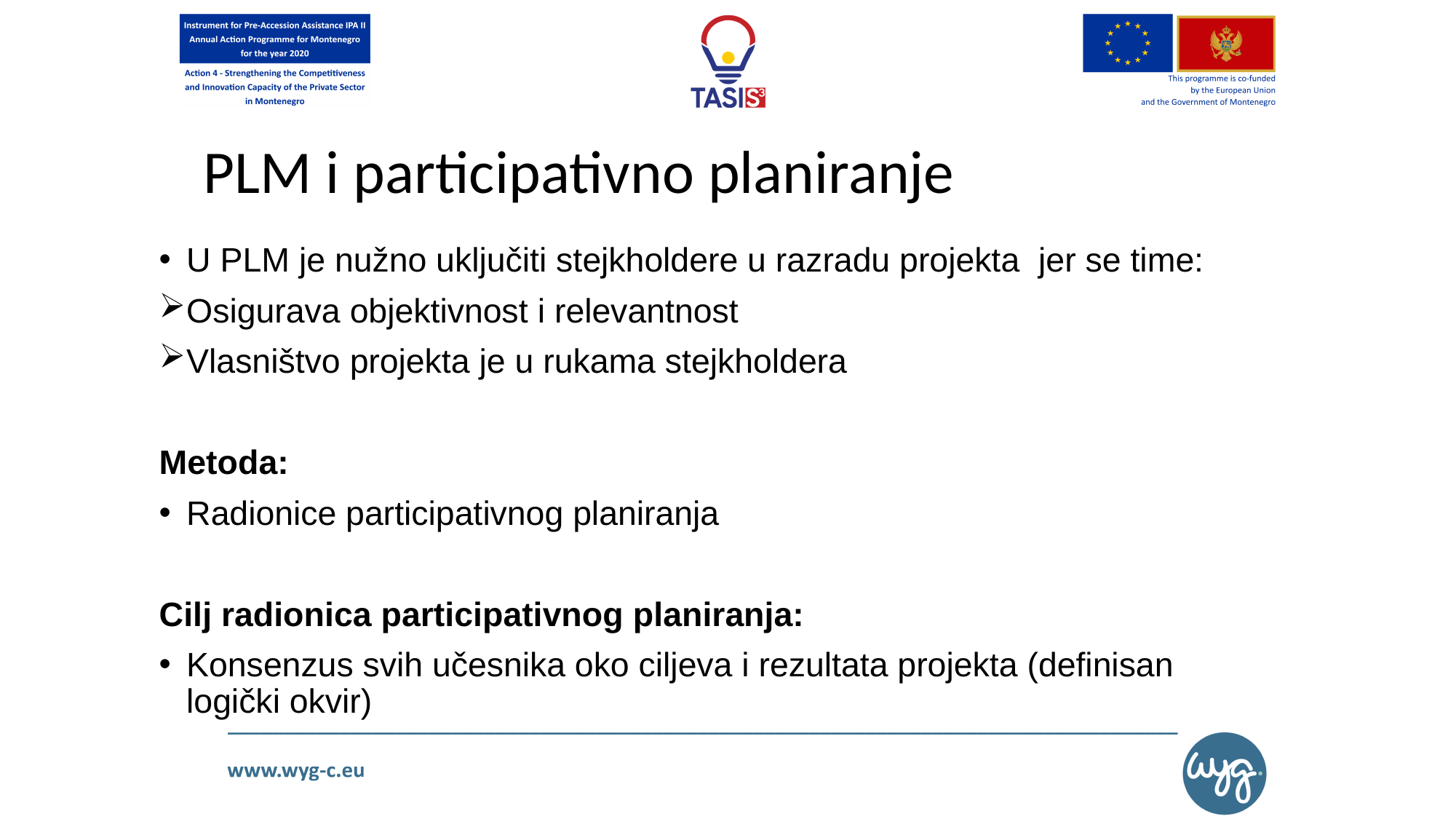

# PLM i participativno planiranje
U PLM je nužno uključiti stejkholdere u razradu projekta  jer se time:
Osigurava objektivnost i relevantnost
Vlasništvo projekta je u rukama stejkholdera

Metoda:
Radionice participativnog planiranja

Cilj radionica participativnog planiranja:
Konsenzus svih učesnika oko ciljeva i rezultata projekta (definisan logički okvir)